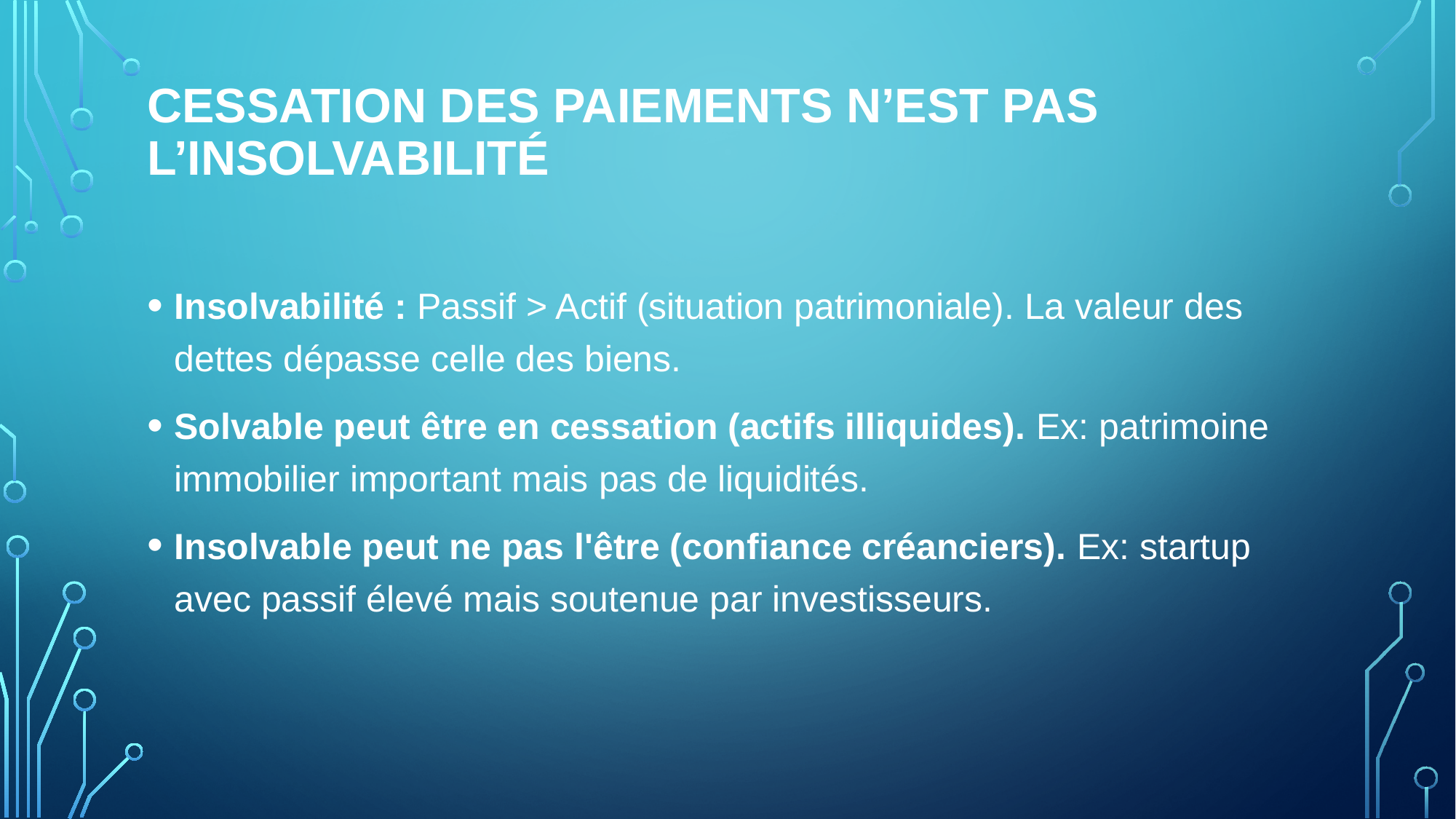

# Cessation des Paiements N’EST PAS L’Insolvabilité
Insolvabilité : Passif > Actif (situation patrimoniale). La valeur des dettes dépasse celle des biens.
Solvable peut être en cessation (actifs illiquides). Ex: patrimoine immobilier important mais pas de liquidités.
Insolvable peut ne pas l'être (confiance créanciers). Ex: startup avec passif élevé mais soutenue par investisseurs.